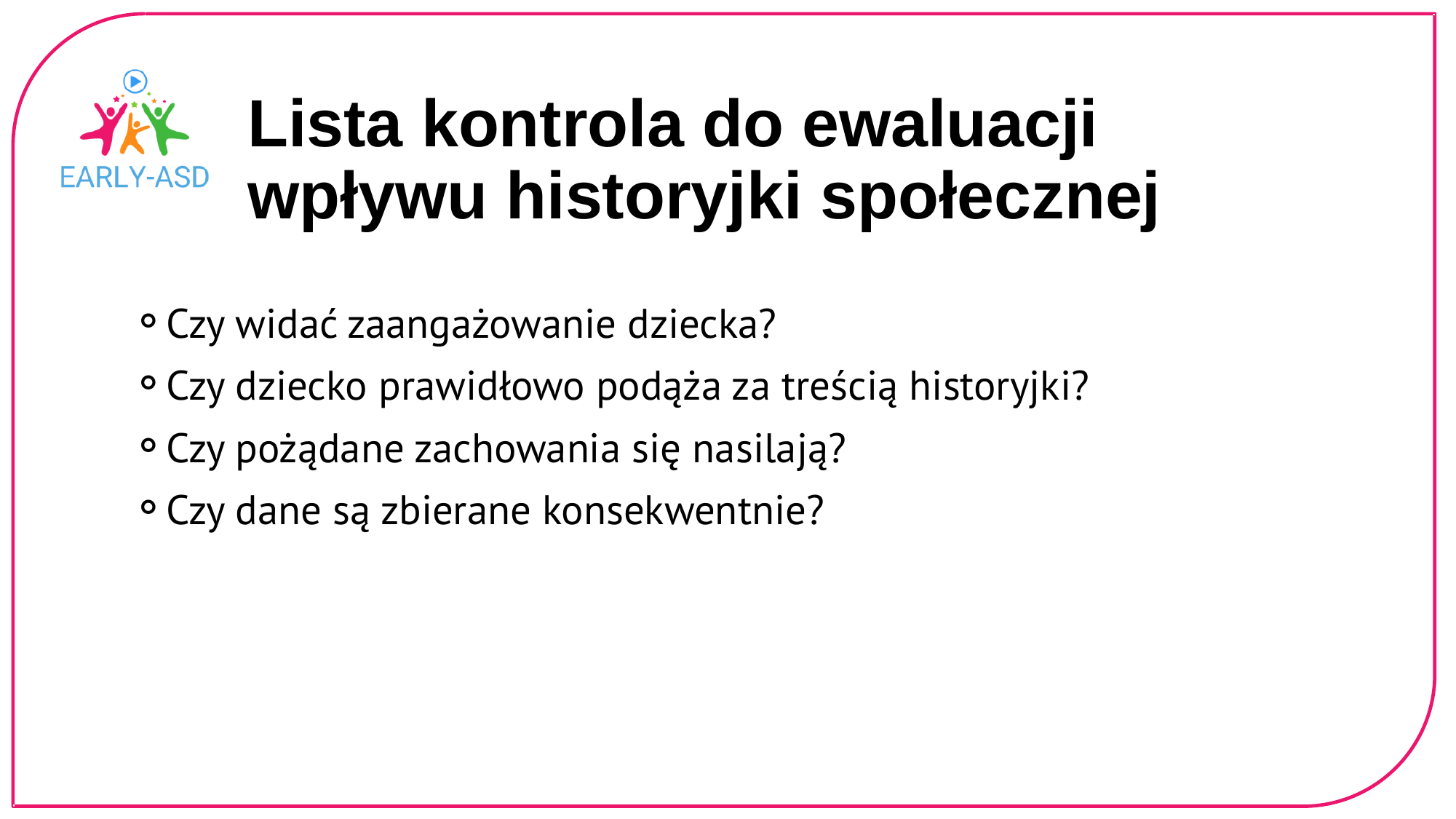

Lista kontrola do ewaluacji wpływu historyjki społecznej

Czy widać zaangażowanie dziecka?
Czy dziecko prawidłowo podąża za treścią historyjki?
Czy pożądane zachowania się nasilają?
Czy dane są zbierane konsekwentnie?